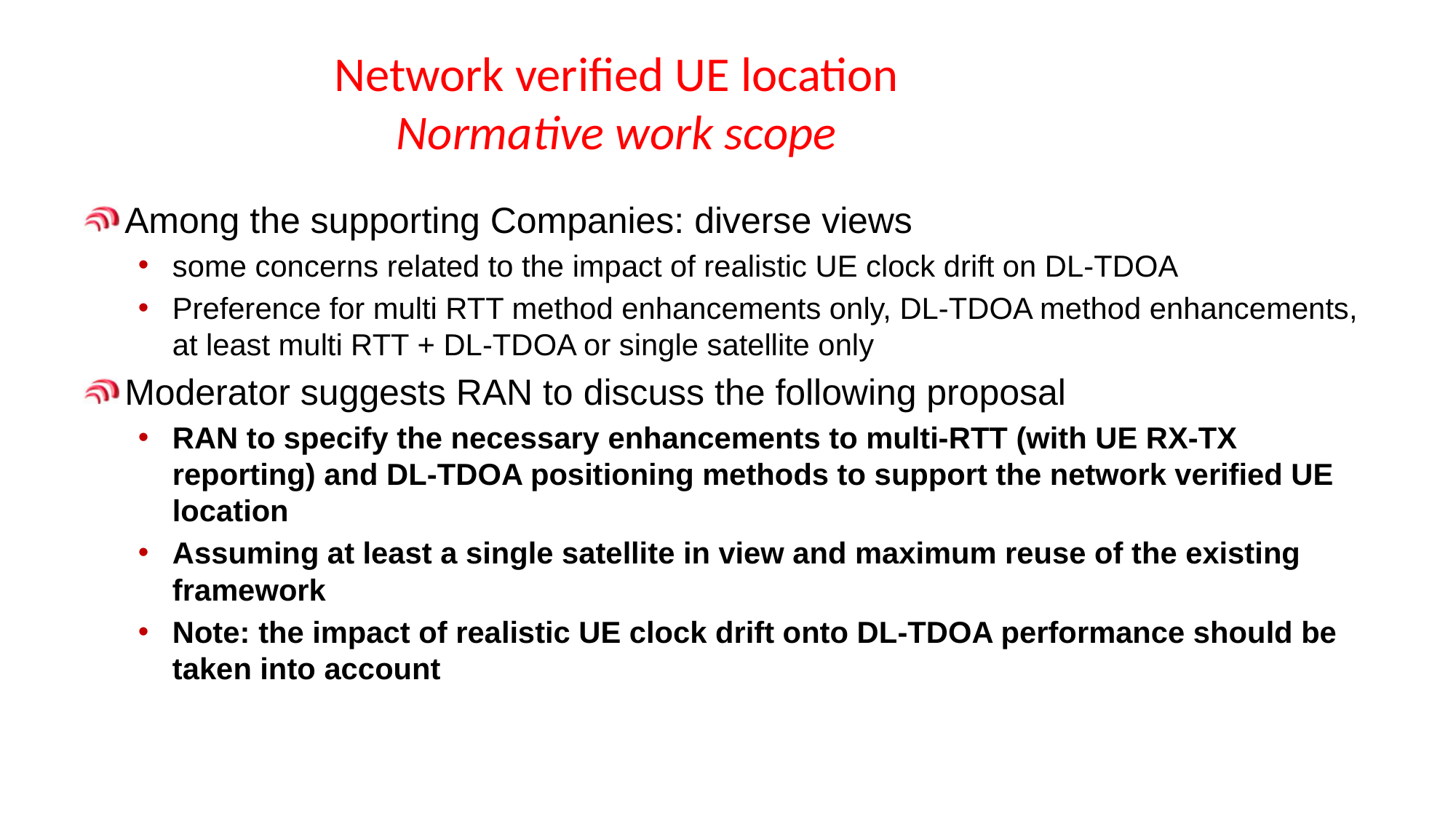

# Network verified UE location Normative work scope
Among the supporting Companies: diverse views
some concerns related to the impact of realistic UE clock drift on DL-TDOA
Preference for multi RTT method enhancements only, DL-TDOA method enhancements, at least multi RTT + DL-TDOA or single satellite only
Moderator suggests RAN to discuss the following proposal
RAN to specify the necessary enhancements to multi-RTT (with UE RX-TX reporting) and DL-TDOA positioning methods to support the network verified UE location
Assuming at least a single satellite in view and maximum reuse of the existing framework
Note: the impact of realistic UE clock drift onto DL-TDOA performance should be taken into account